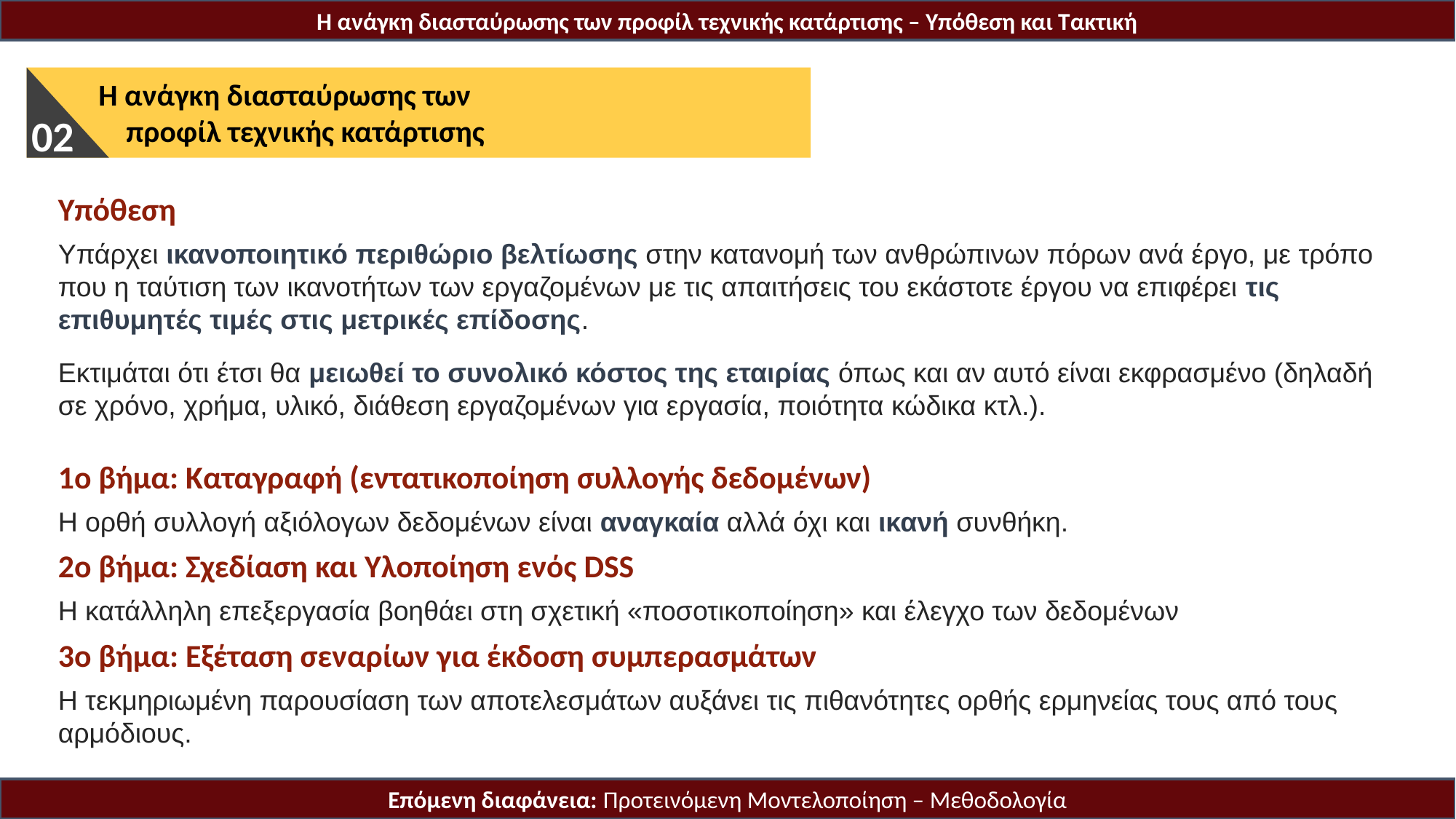

Η ανάγκη διασταύρωσης των προφίλ τεχνικής κατάρτισης – Υπόθεση και Τακτική

Η ανάγκη διασταύρωσης των
    προφίλ τεχνικής κατάρτισης
02

Υπόθεση
Υπάρχει ικανοποιητικό περιθώριο βελτίωσης στην κατανομή των ανθρώπινων πόρων ανά έργο, με τρόπο που η ταύτιση των ικανοτήτων των εργαζομένων με τις απαιτήσεις του εκάστοτε έργου να επιφέρει τις επιθυμητές τιμές στις μετρικές επίδοσης.

Εκτιμάται ότι έτσι θα μειωθεί το συνολικό κόστος της εταιρίας όπως και αν αυτό είναι εκφρασμένο (δηλαδή σε χρόνο, χρήμα, υλικό, διάθεση εργαζομένων για εργασία, ποιότητα κώδικα κτλ.).

1ο βήμα: Καταγραφή (εντατικοποίηση συλλογής δεδομένων)
Η ορθή συλλογή αξιόλογων δεδομένων είναι αναγκαία αλλά όχι και ικανή συνθήκη.
2ο βήμα: Σχεδίαση και Υλοποίηση ενός DSS
Η κατάλληλη επεξεργασία βοηθάει στη σχετική «ποσοτικοποίηση» και έλεγχο των δεδομένων
3ο βήμα: Εξέταση σεναρίων για έκδοση συμπερασμάτων
Η τεκμηριωμένη παρουσίαση των αποτελεσμάτων αυξάνει τις πιθανότητες ορθής ερμηνείας τους από τους αρμόδιους.
Επόμενη διαφάνεια: Προτεινόμενη Μοντελοποίηση – Μεθοδολογία